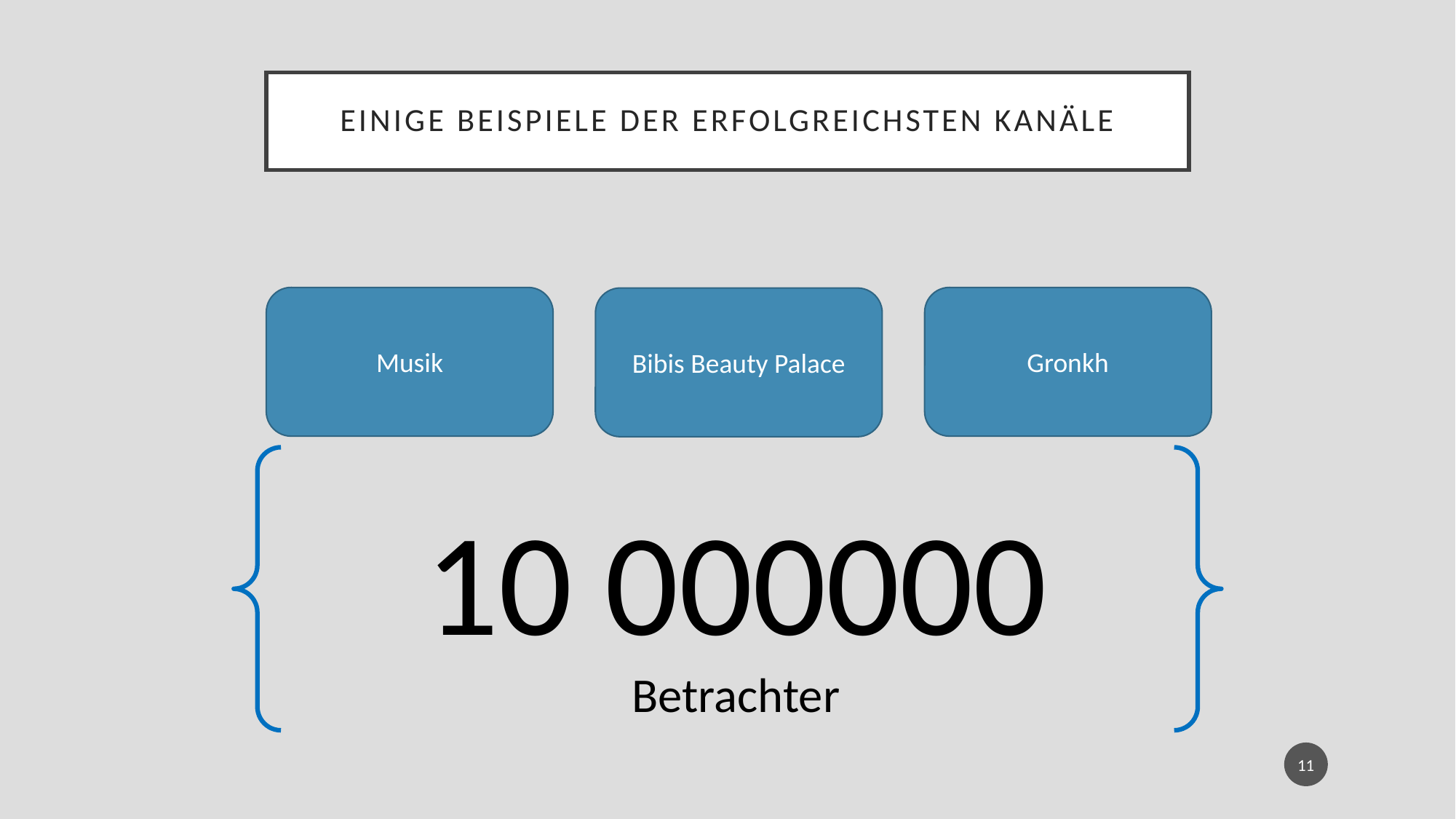

# Einige Beispiele der erfolgreichsten Kanäle
Musik
Gronkh
Bibis Beauty Palace

10 000000 Betrachter
11